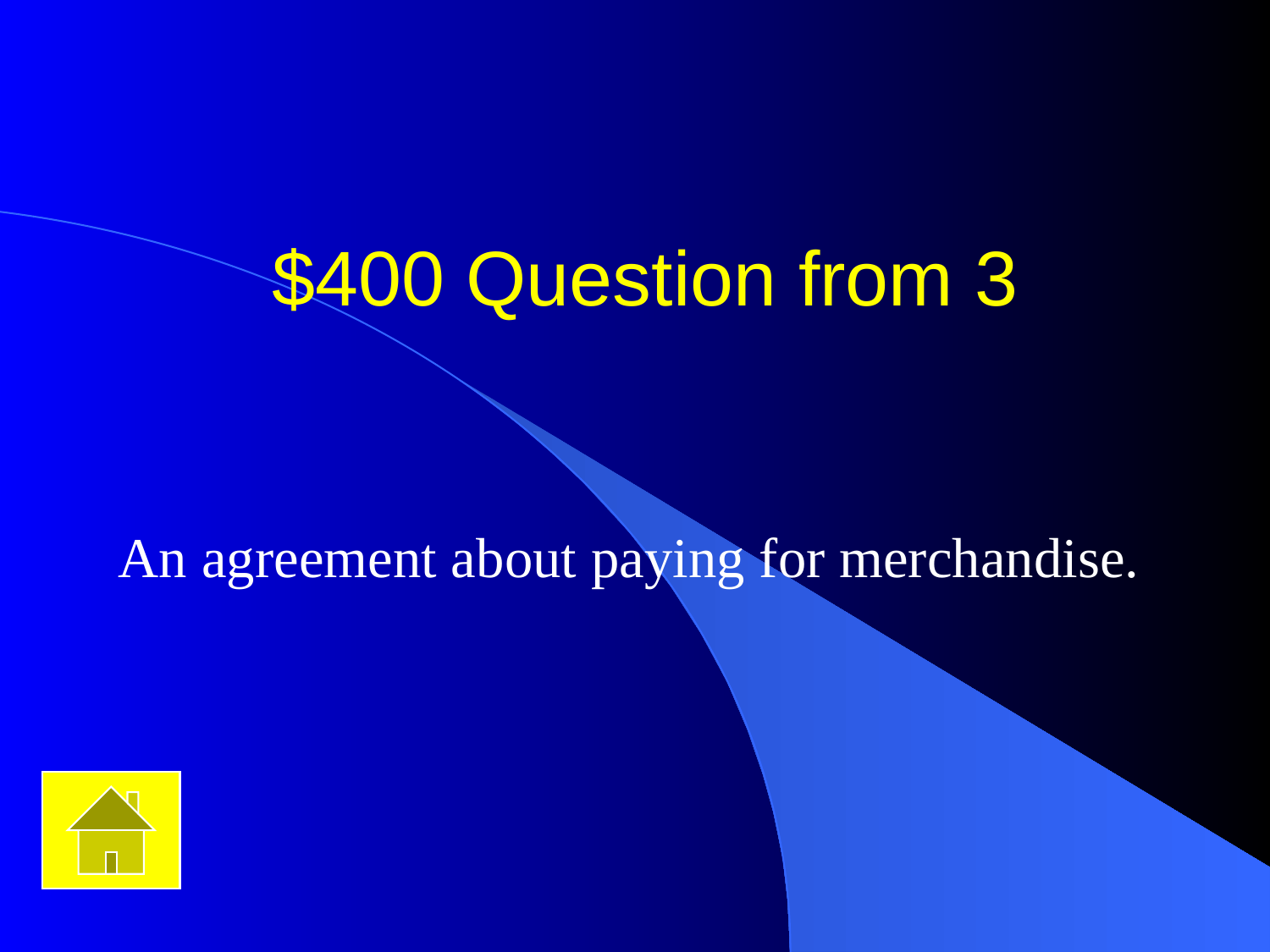

# $400 Question from 3
An agreement about paying for merchandise.